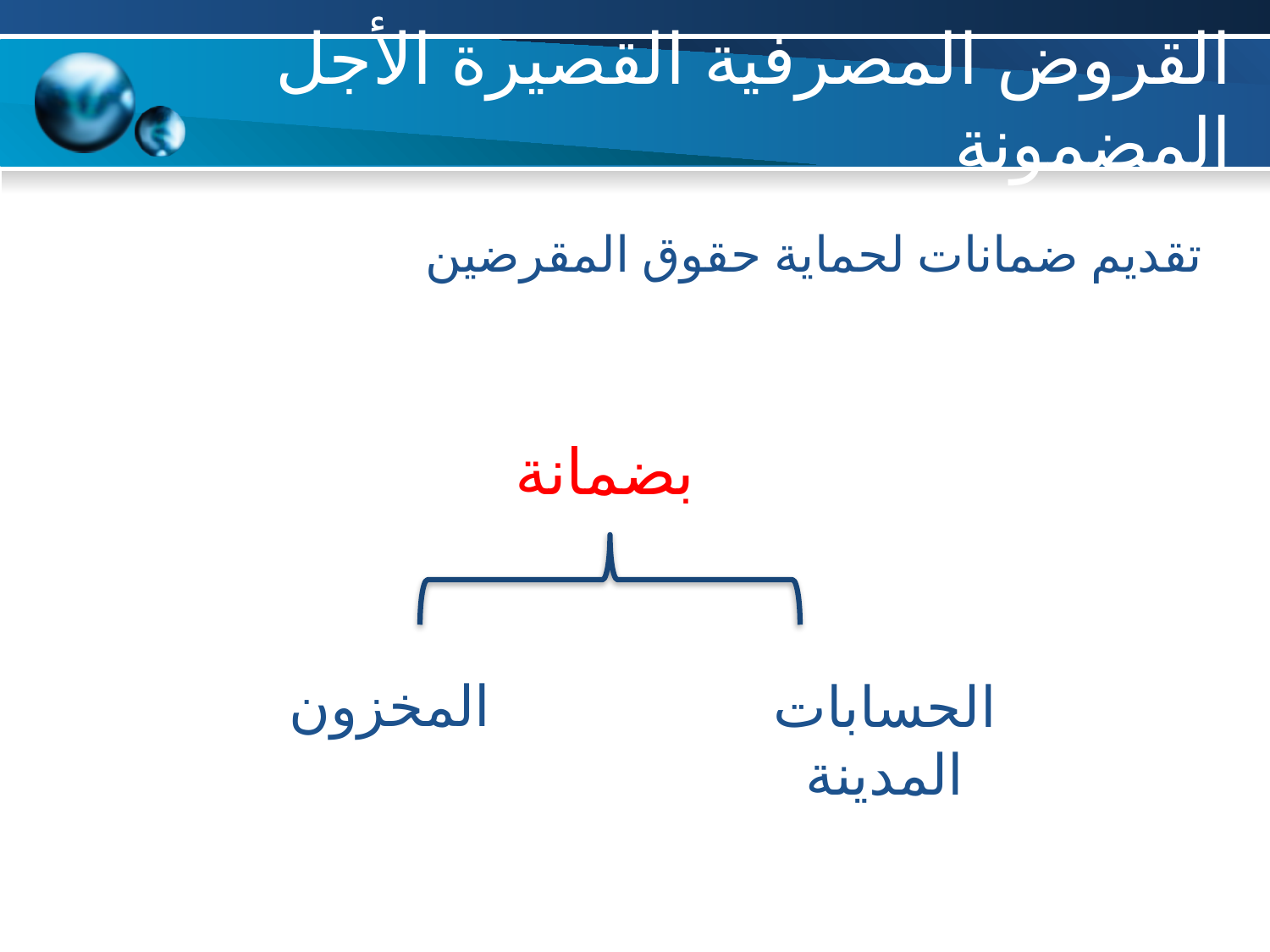

# القروض المصرفية القصيرة الأجل المضمونة
تقديم ضمانات لحماية حقوق المقرضين

بضمانة
المخزون
الحسابات المدينة